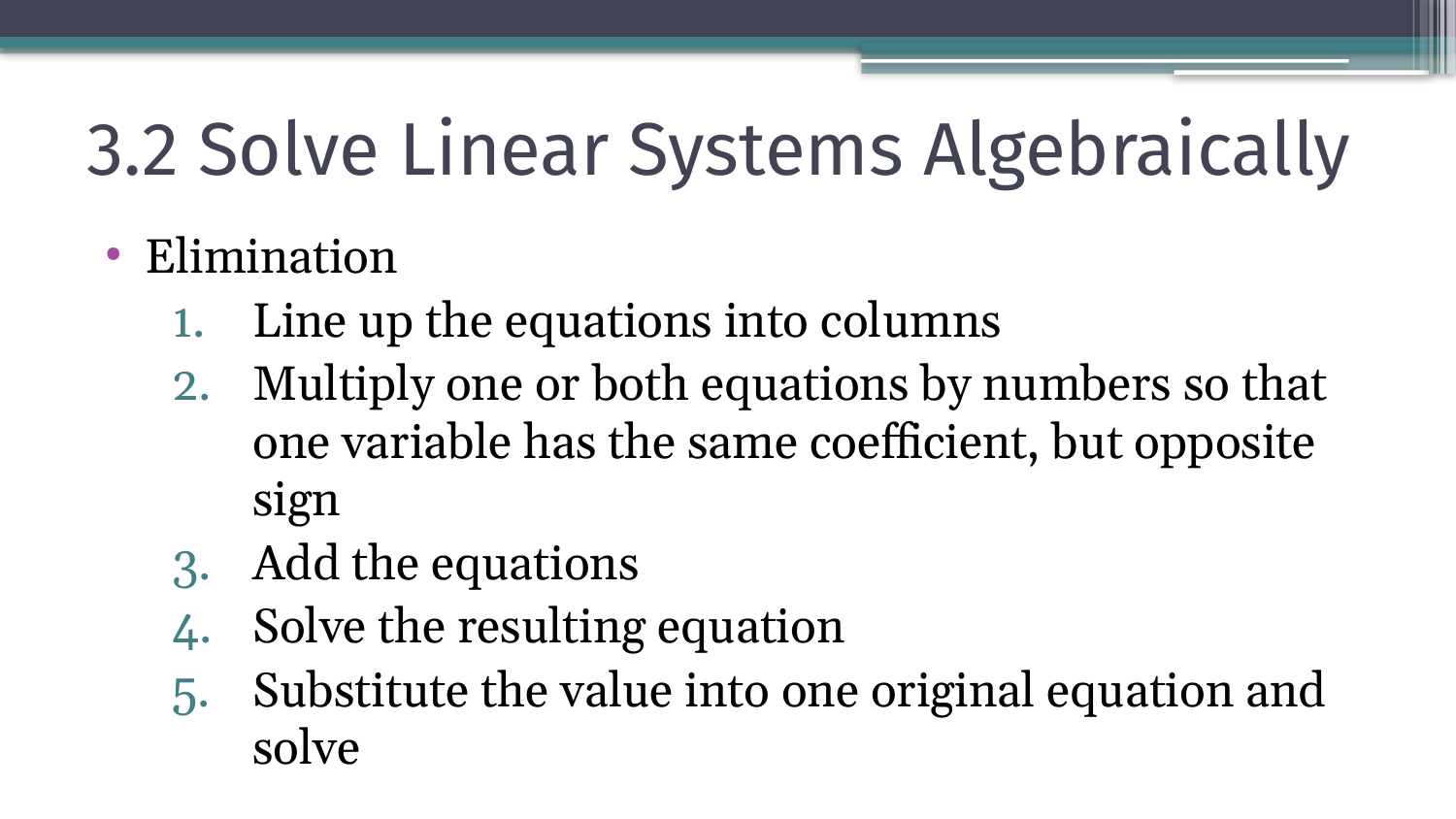

# 3.2 Solve Linear Systems Algebraically
Elimination
Line up the equations into columns
Multiply one or both equations by numbers so that one variable has the same coefficient, but opposite sign
Add the equations
Solve the resulting equation
Substitute the value into one original equation and solve